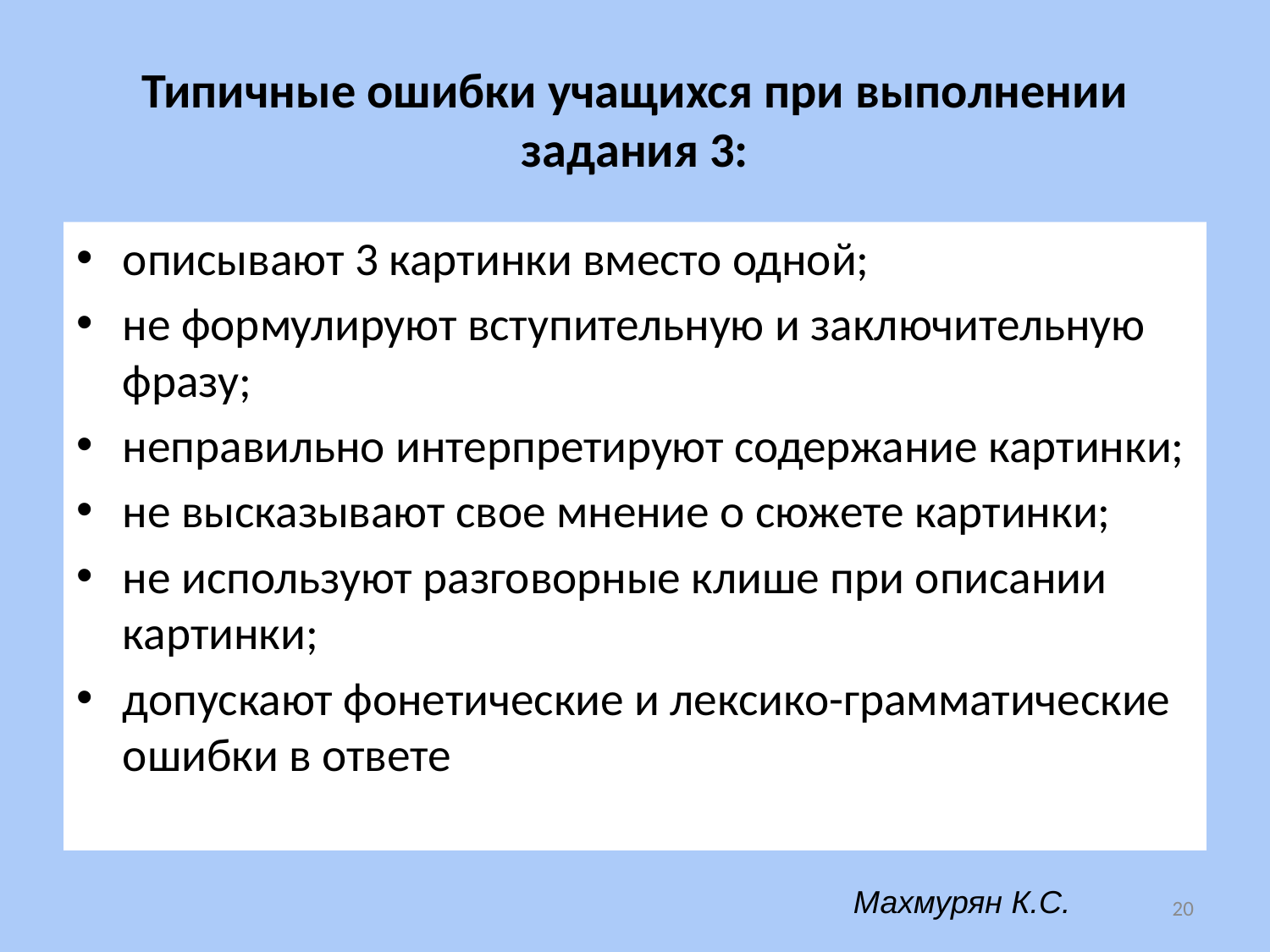

# Типичные ошибки учащихся при выполнении задания 3:
описывают 3 картинки вместо одной;
не формулируют вступительную и заключительную фразу;
неправильно интерпретируют содержание картинки;
не высказывают свое мнение о сюжете картинки;
не используют разговорные клише при описании картинки;
допускают фонетические и лексико-грамматические ошибки в ответе

Махмурян К.С.
20